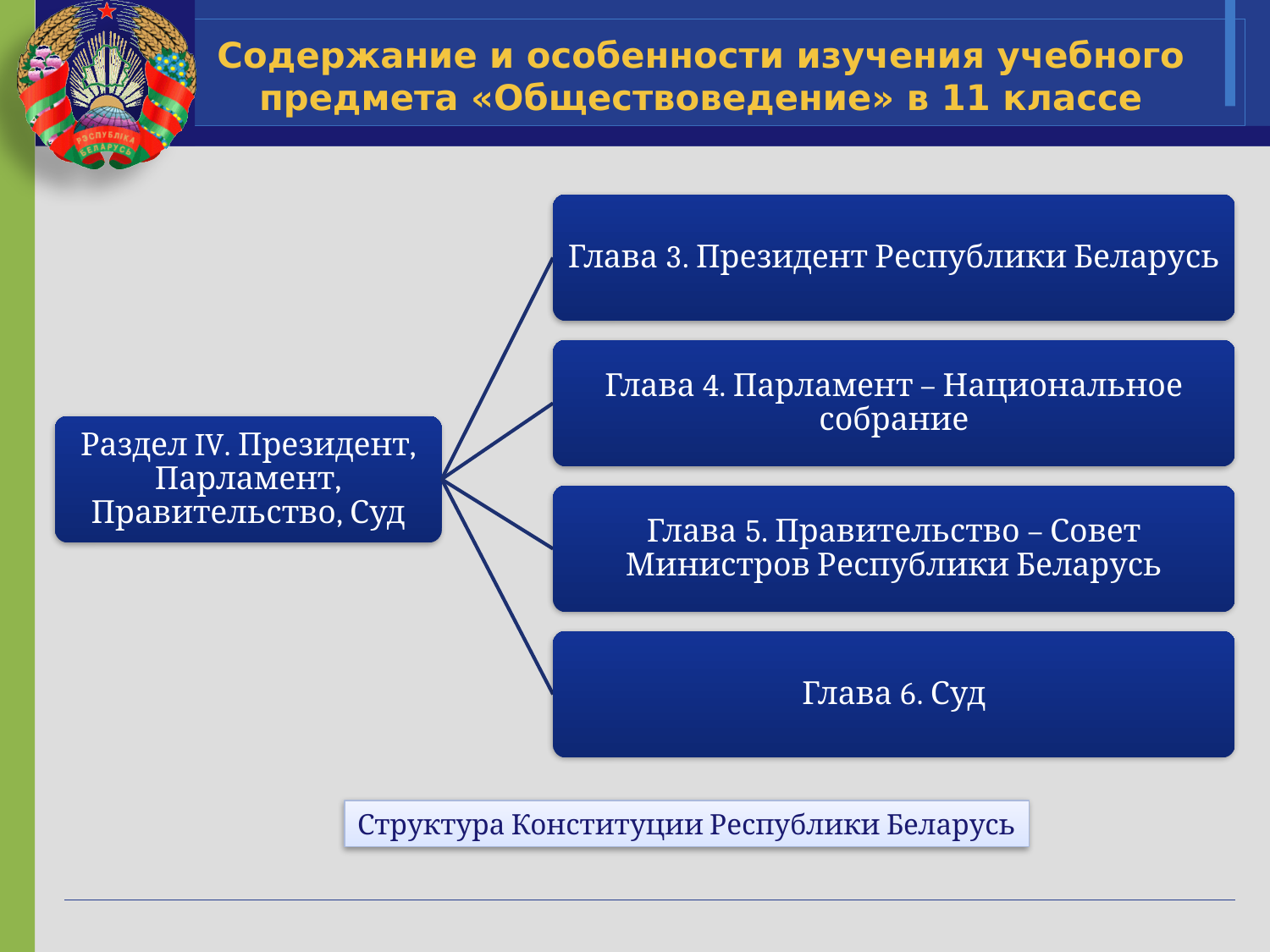

# Содержание и особенности изучения учебного предмета «Обществоведение» в 11 классе
Раздел IV. Президент, Парламент, Правительство, Суд

Глава 3. Президент Республики Беларусь

Глава 4. Парламент – Национальное собрание

Глава 5. Правительство – Совет Министров Республики Беларусь

Глава 6. Суд
Структура Конституции Республики Беларусь